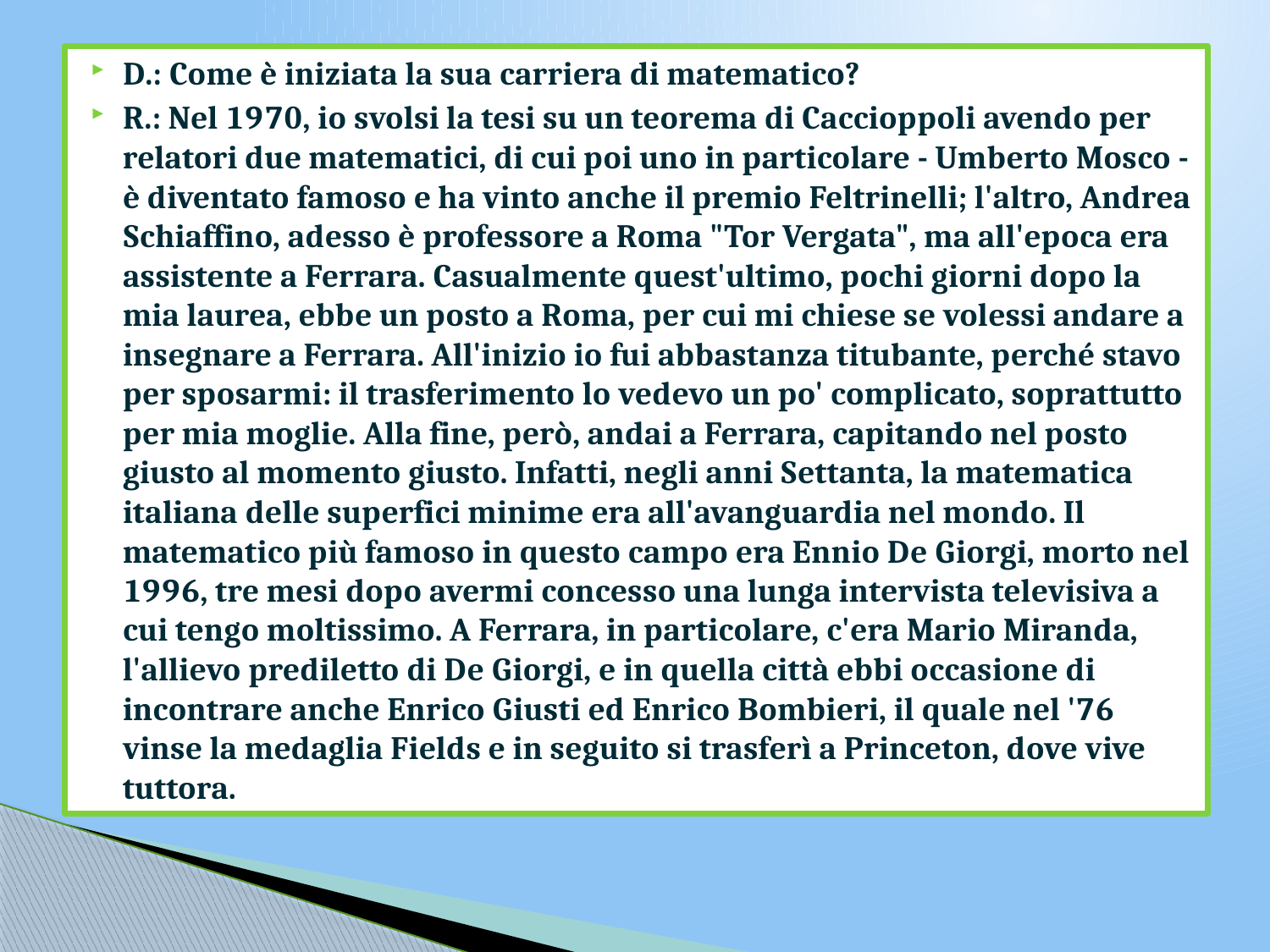

D.: Come è iniziata la sua carriera di matematico?
R.: Nel 1970, io svolsi la tesi su un teorema di Caccioppoli avendo per relatori due matematici, di cui poi uno in particolare - Umberto Mosco - è diventato famoso e ha vinto anche il premio Feltrinelli; l'altro, Andrea Schiaffino, adesso è professore a Roma "Tor Vergata", ma all'epoca era assistente a Ferrara. Casualmente quest'ultimo, pochi giorni dopo la mia laurea, ebbe un posto a Roma, per cui mi chiese se volessi andare a insegnare a Ferrara. All'inizio io fui abbastanza titubante, perché stavo per sposarmi: il trasferimento lo vedevo un po' complicato, soprattutto per mia moglie. Alla fine, però, andai a Ferrara, capitando nel posto giusto al momento giusto. Infatti, negli anni Settanta, la matematica italiana delle superfici minime era all'avanguardia nel mondo. Il matematico più famoso in questo campo era Ennio De Giorgi, morto nel 1996, tre mesi dopo avermi concesso una lunga intervista televisiva a cui tengo moltissimo. A Ferrara, in particolare, c'era Mario Miranda, l'allievo prediletto di De Giorgi, e in quella città ebbi occasione di incontrare anche Enrico Giusti ed Enrico Bombieri, il quale nel '76 vinse la medaglia Fields e in seguito si trasferì a Princeton, dove vive tuttora.